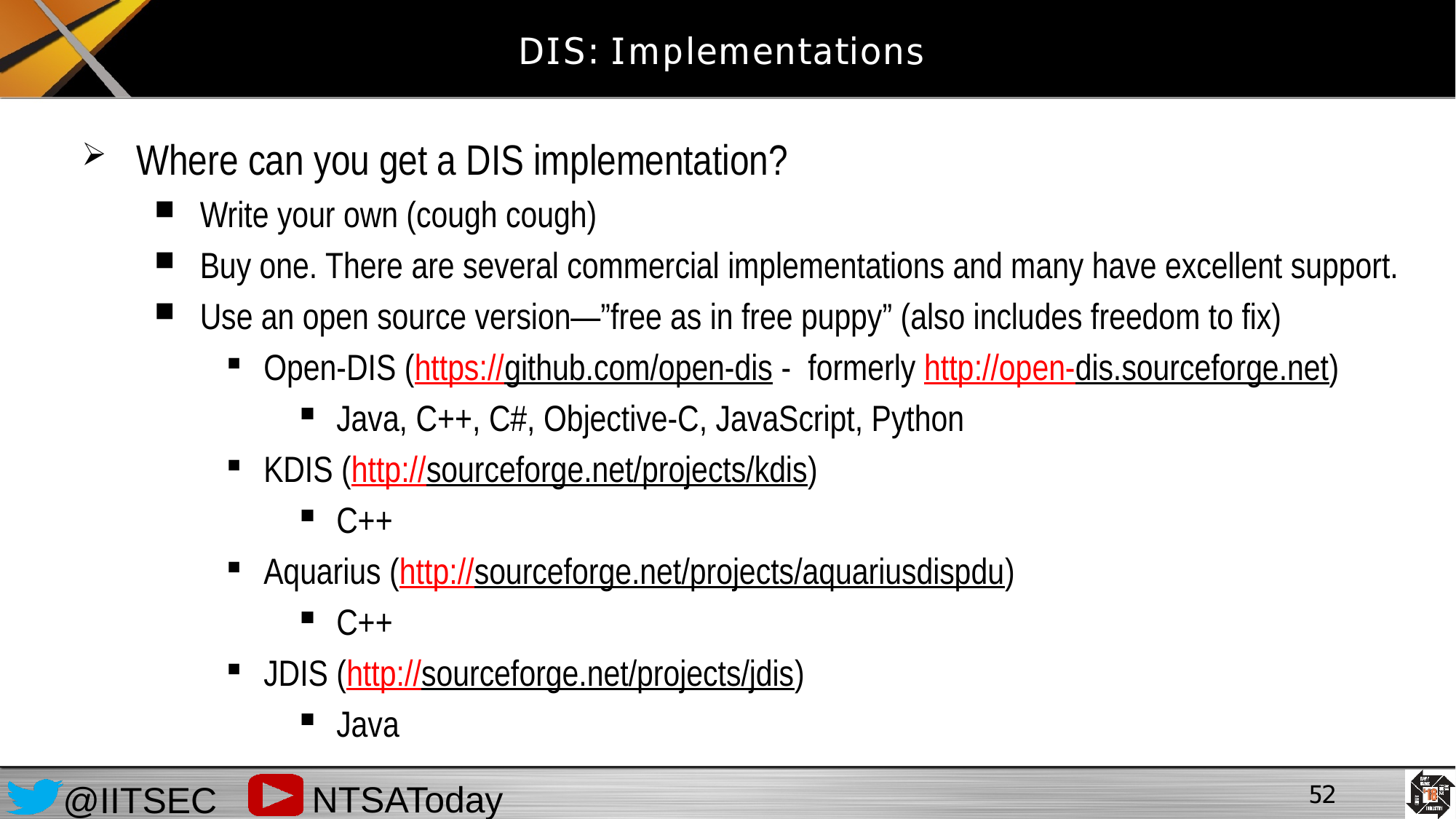

# DIS: Implementations
Where can you get a DIS implementation?
Write your own (cough cough)
Buy one. There are several commercial implementations and many have excellent support.
Use an open source version—”free as in free puppy” (also includes freedom to fix)
Open-DIS (https://github.com/open-dis -  formerly http://open-dis.sourceforge.net)
Java, C++, C#, Objective-C, JavaScript, Python
KDIS (http://sourceforge.net/projects/kdis)
C++
Aquarius (http://sourceforge.net/projects/aquariusdispdu)
C++
JDIS (http://sourceforge.net/projects/jdis)
Java
52